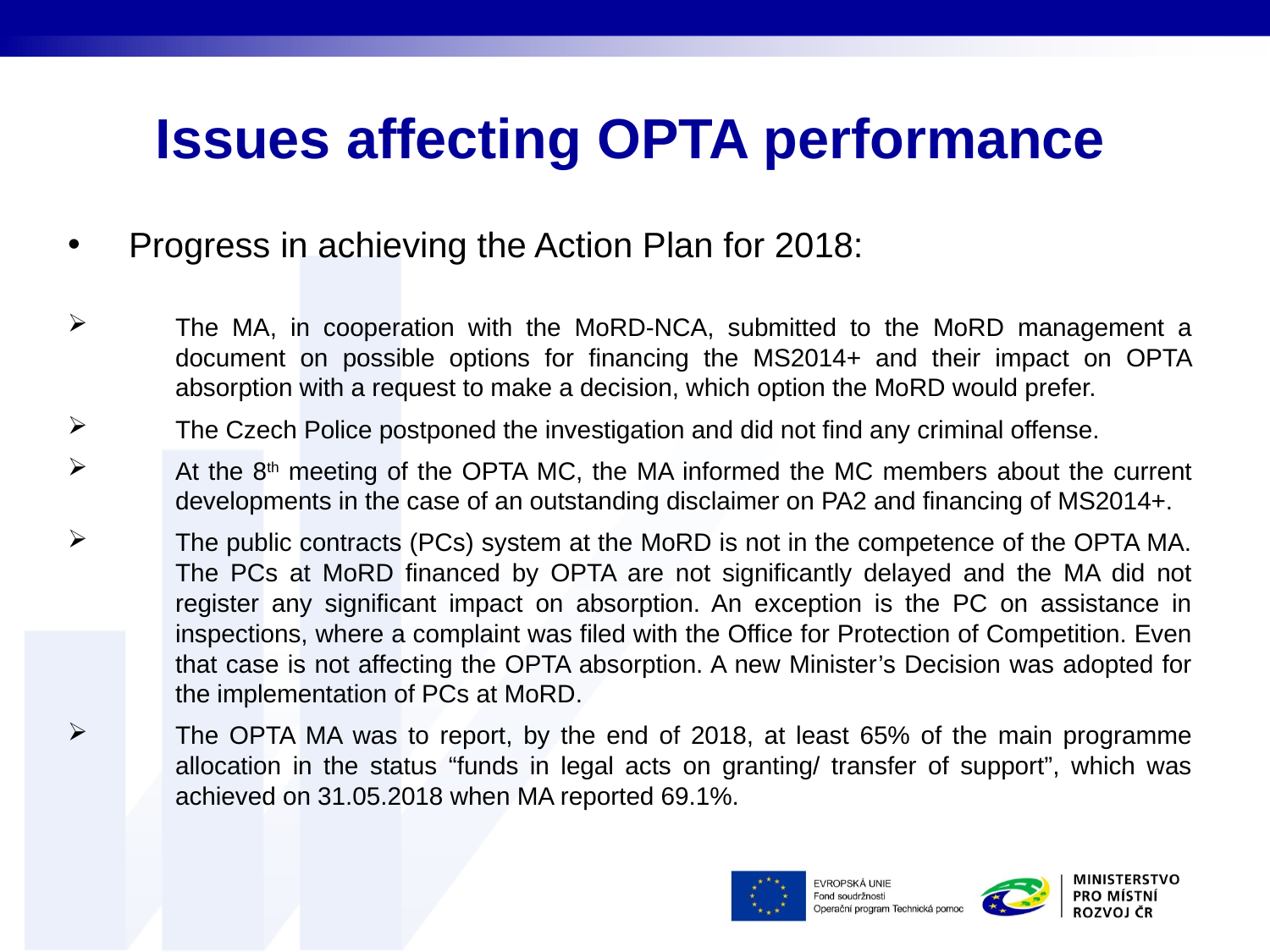

# Issues affecting OPTA performance
Progress in achieving the Action Plan for 2018:

The MA, in cooperation with the MoRD-NCA, submitted to the MoRD management a document on possible options for financing the MS2014+ and their impact on OPTA absorption with a request to make a decision, which option the MoRD would prefer.
The Czech Police postponed the investigation and did not find any criminal offense.
At the 8th meeting of the OPTA MC, the MA informed the MC members about the current developments in the case of an outstanding disclaimer on PA2 and financing of MS2014+.
The public contracts (PCs) system at the MoRD is not in the competence of the OPTA MA. The PCs at MoRD financed by OPTA are not significantly delayed and the MA did not register any significant impact on absorption. An exception is the PC on assistance in inspections, where a complaint was filed with the Office for Protection of Competition. Even that case is not affecting the OPTA absorption. A new Minister’s Decision was adopted for the implementation of PCs at MoRD.
The OPTA MA was to report, by the end of 2018, at least 65% of the main programme allocation in the status “funds in legal acts on granting/ transfer of support”, which was achieved on 31.05.2018 when MA reported 69.1%.